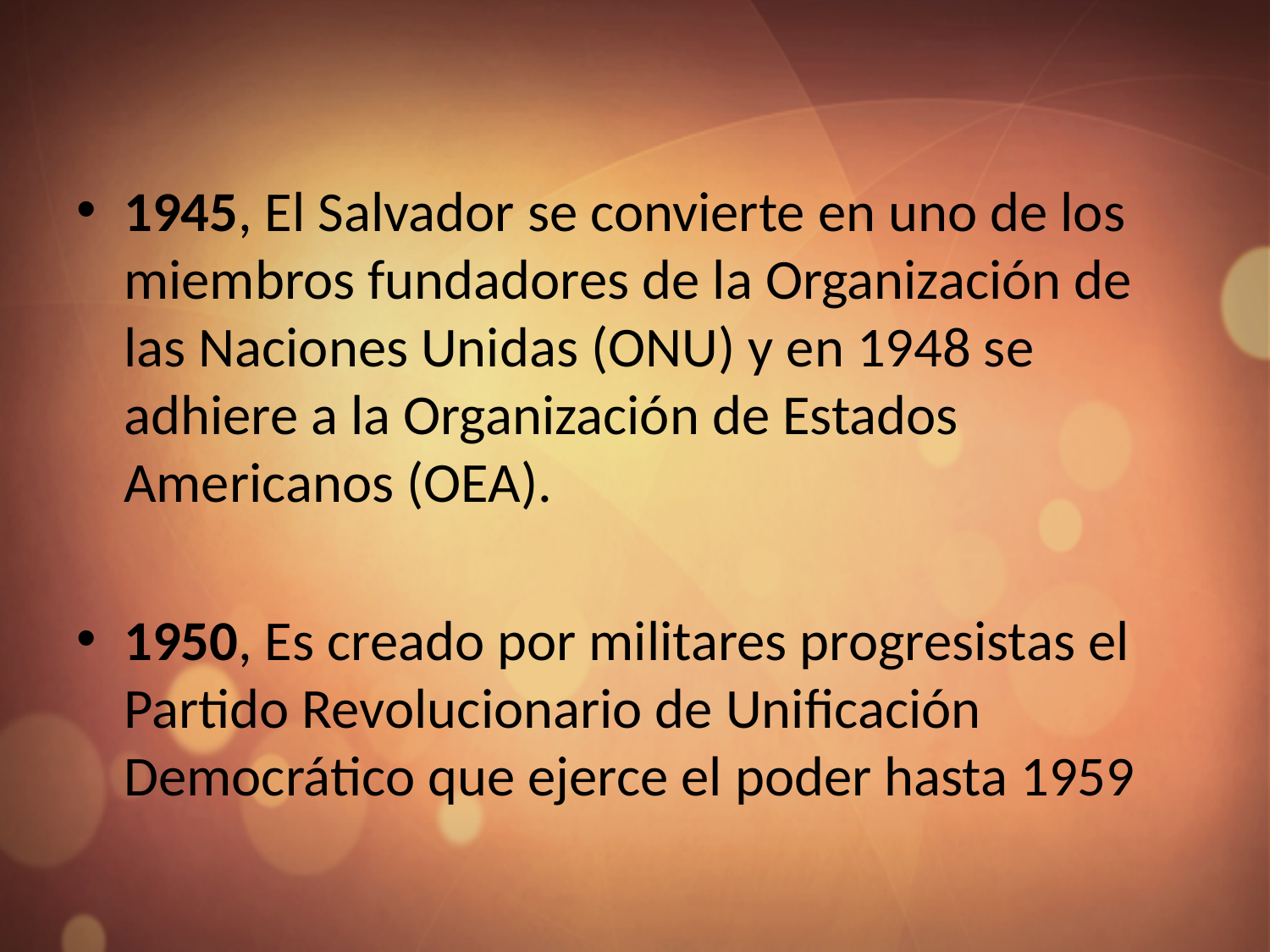

1945, El Salvador se convierte en uno de los miembros fundadores de la Organización de las Naciones Unidas (ONU) y en 1948 se adhiere a la Organización de Estados Americanos (OEA).

1950, Es creado por militares progresistas el Partido Revolucionario de Unificación Democrático que ejerce el poder hasta 1959